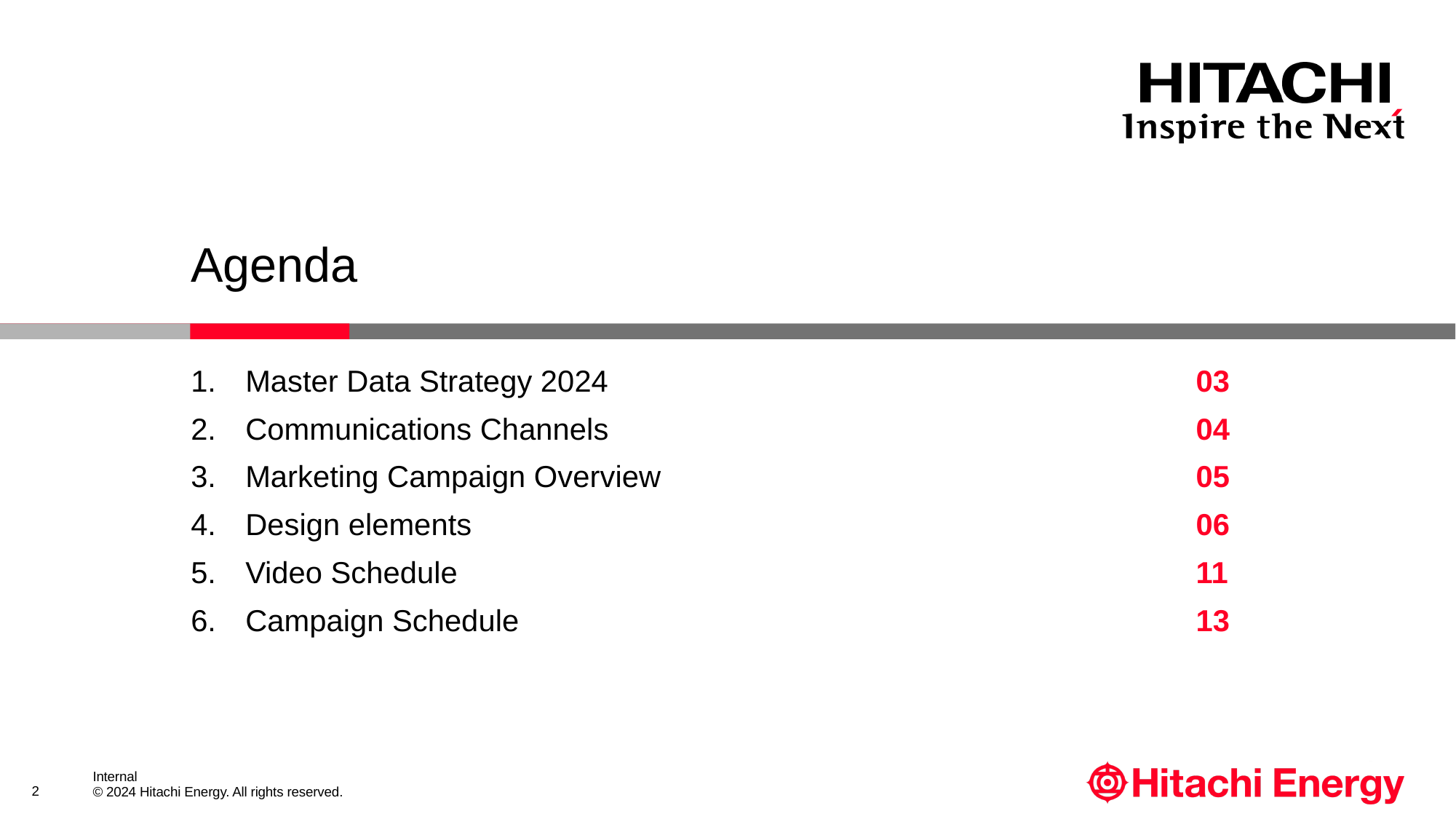

# Agenda
03
Master Data Strategy 2024
Communications Channels
Marketing Campaign Overview
Design elements
Video Schedule
Campaign Schedule
04
05
06
11
13

2